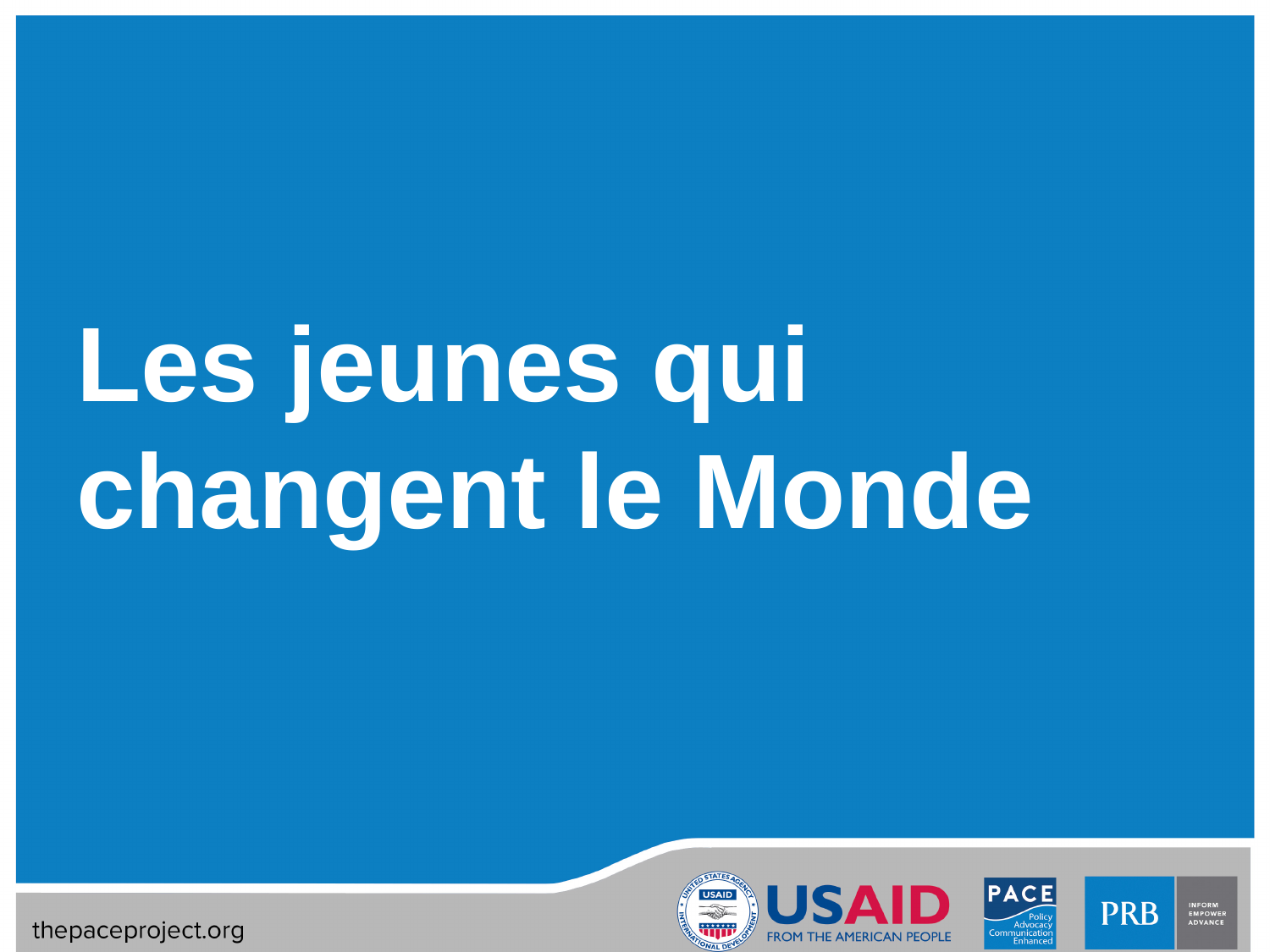

# Les jeunes qui changent le Monde